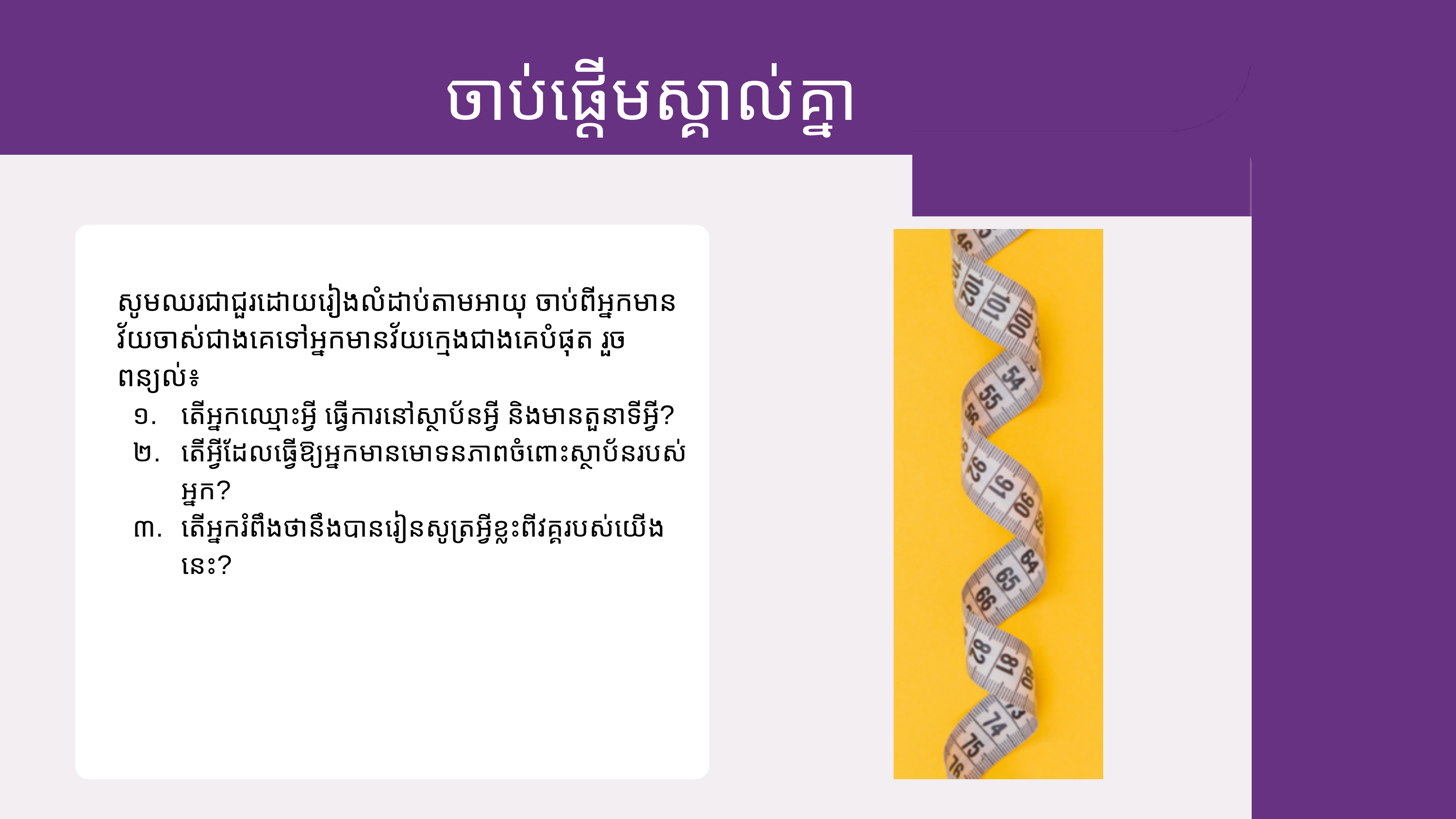

ចាប់ផ្ដើមស្គាល់គ្នា

សូមឈរជាជួរដោយរៀងលំដាប់តាមអាយុ ចាប់ពីអ្នកមានវ័យចាស់ជាងគេទៅ​អ្នកមានវ័យក្មេងជាងគេបំផុត រួចពន្យល់៖
១. 	តើអ្នកឈ្មោះអ្វី ធ្វើការនៅស្ថាប័នអ្វី និងមានតួនាទីអ្វី?
២. 	តើ​អ្វី​ដែល​ធ្វើ​ឱ្យអ្នក​មាន​មោទនភាព​ចំពោះ​ស្ថាប័ន​របស់​អ្នក?
៣. 	តើអ្នករំពឹងថានឹងបានរៀនសូត្រអ្វីខ្លះពីវគ្គរបស់យើងនេះ?​